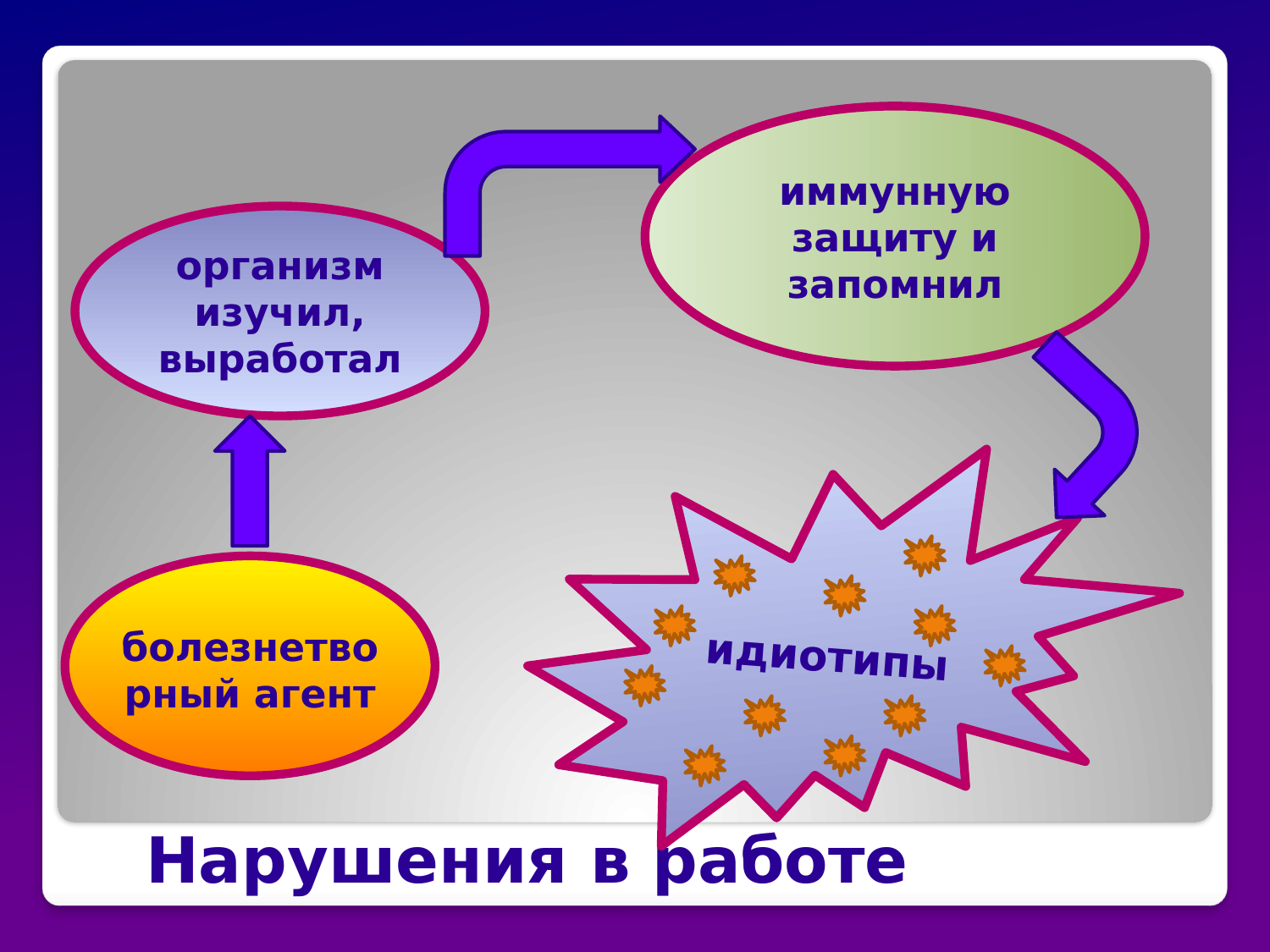

иммунную защиту и запомнил

организм изучил, выработал

идиотипы

болезнетворный агент

# Нарушения в работе